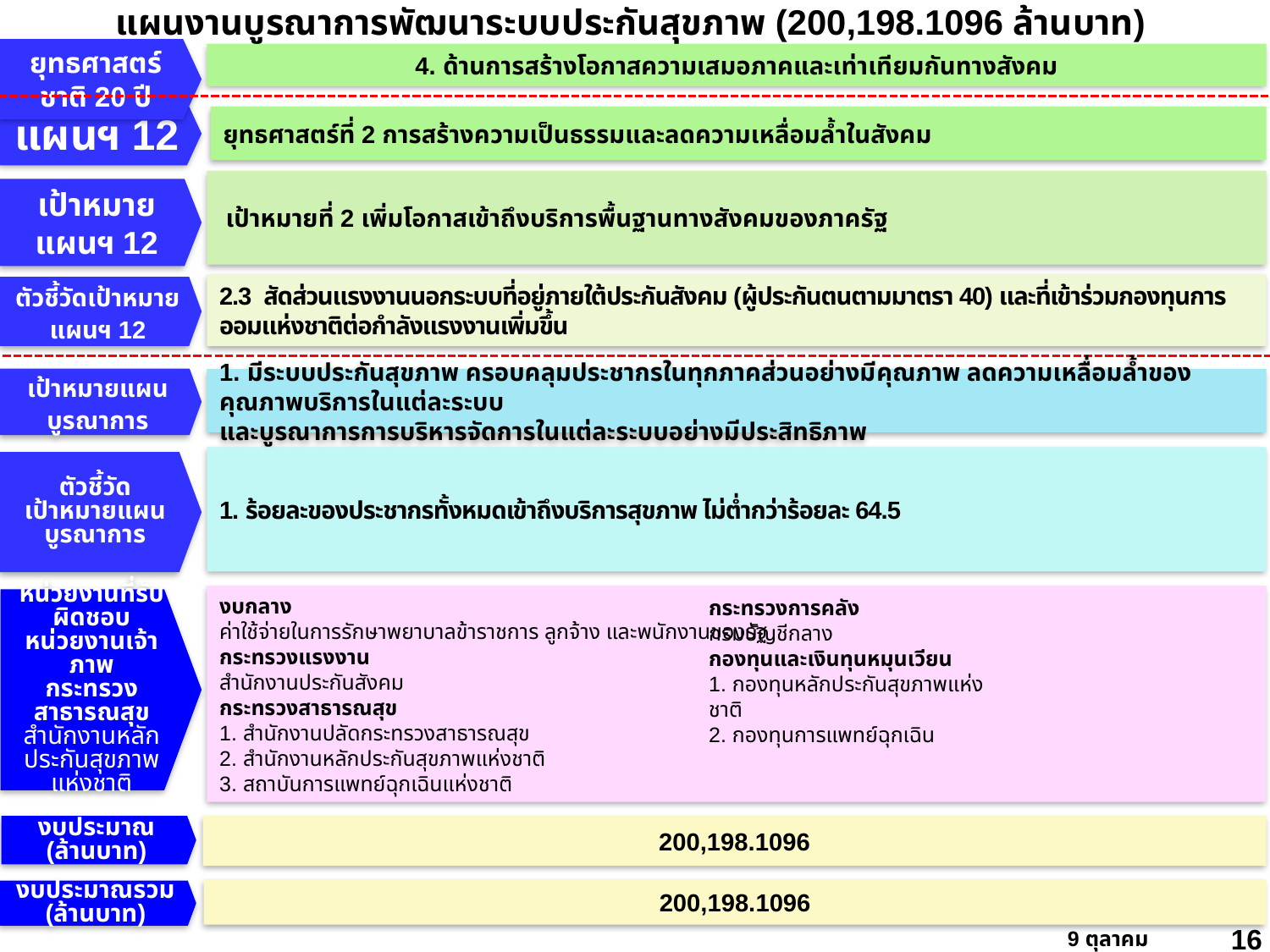

แผนงานบูรณาการพัฒนาระบบประกันสุขภาพ (200,198.1096 ล้านบาท)
ยุทธศาสตร์ชาติ 20 ปี
4. ด้านการสร้างโอกาสความเสมอภาคและเท่าเทียมกันทางสังคม
แผนฯ 12
# ยุทธศาสตร์ที่ 2 การสร้างความเป็นธรรมและลดความเหลื่อมล้ำในสังคม
 เป้าหมายที่ 2 เพิ่มโอกาสเข้าถึงบริการพื้นฐานทางสังคมของภาครัฐ
เป้าหมายแผนฯ 12
2.3  สัดส่วนแรงงานนอกระบบที่อยู่ภายใต้ประกันสังคม (ผู้ประกันตนตามมาตรา 40) และที่เข้าร่วมกองทุนการออมแห่งชาติต่อกำลังแรงงานเพิ่มขึ้น
ตัวชี้วัดเป้าหมาย
แผนฯ 12
เป้าหมายแผนบูรณาการ
1. มีระบบประกันสุขภาพ ครอบคลุมประชากรในทุกภาคส่วนอย่างมีคุณภาพ ลดความเหลื่อมล้ำของคุณภาพบริการในแต่ละระบบ
และบูรณาการการบริหารจัดการในแต่ละระบบอย่างมีประสิทธิภาพ
1. ร้อยละของประชากรทั้งหมดเข้าถึงบริการสุขภาพ ไม่ต่ำกว่าร้อยละ 64.5
ตัวชี้วัด
เป้าหมายแผน
บูรณาการ
งบกลาง
ค่าใช้จ่ายในการรักษาพยาบาลข้าราชการ ลูกจ้าง และพนักงานของรัฐ
กระทรวงแรงงาน
สำนักงานประกันสังคม
กระทรวงสาธารณสุข
1. สำนักงานปลัดกระทรวงสาธารณสุข
2. สำนักงานหลักประกันสุขภาพแห่งชาติ
3. สถาบันการแพทย์ฉุกเฉินแห่งชาติ
กระทรวงการคลัง
กรมบัญชีกลาง
กองทุนและเงินทุนหมุนเวียน
1. กองทุนหลักประกันสุขภาพแห่งชาติ
2. กองทุนการแพทย์ฉุกเฉิน
หน่วยงานที่รับผิดชอบ
หน่วยงานเจ้าภาพ
กระทรวงสาธารณสุข
สำนักงานหลักประกันสุขภาพแห่งชาติ
200,198.1096
งบประมาณ
(ล้านบาท)
200,198.1096
งบประมาณรวม
(ล้านบาท)
16
9 ตุลาคม 2559